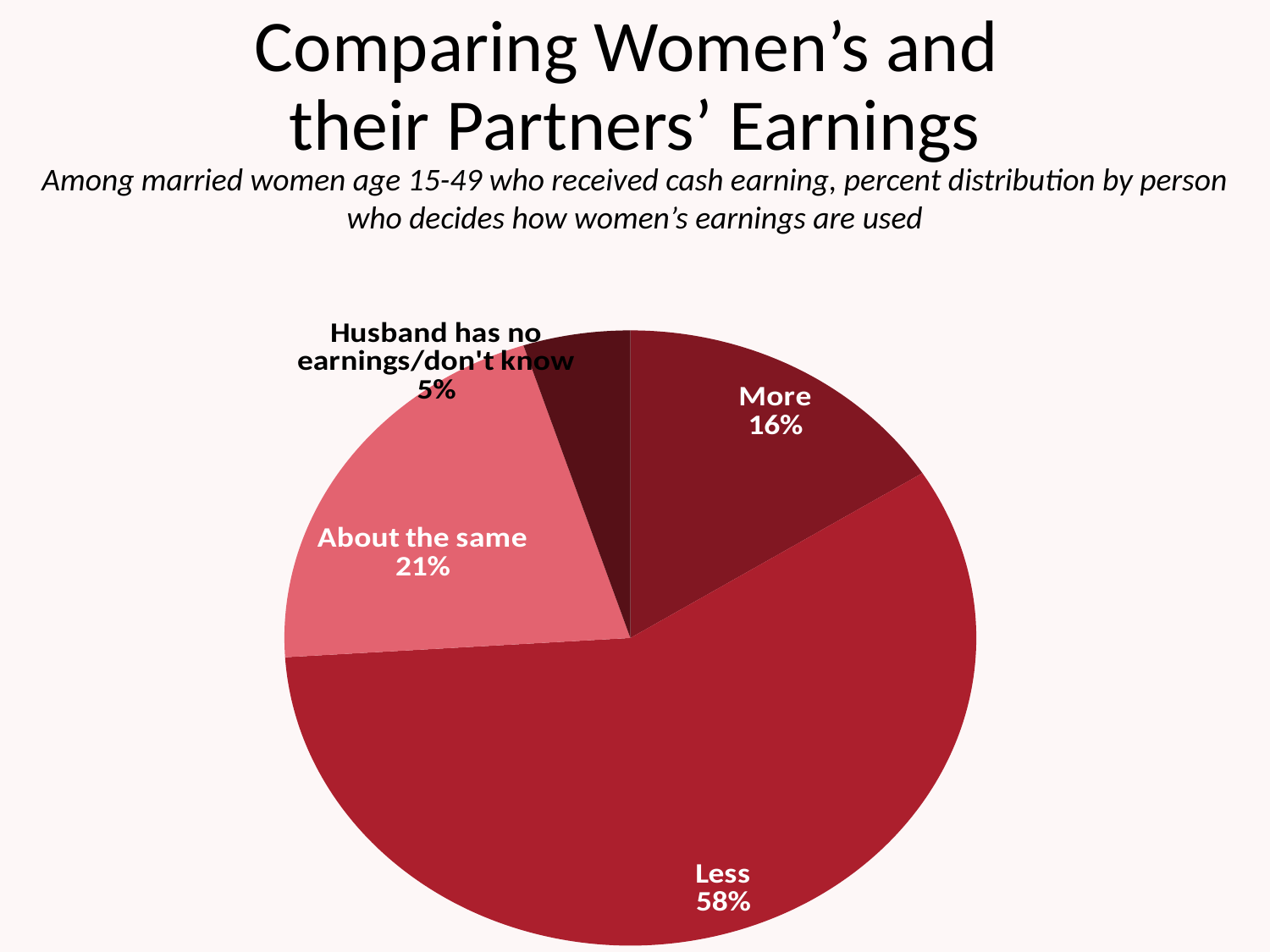

# Comparing Women’s and their Partners’ Earnings
Among married women age 15-49 who received cash earning, percent distribution by person who decides how women’s earnings are used

### Chart

| Category | Series 1 |
|---|---|
| More | 16.0 |
| Less | 58.0 |
| About the same | 21.0 |
| Husband has no earnings/don't know | 5.0 |